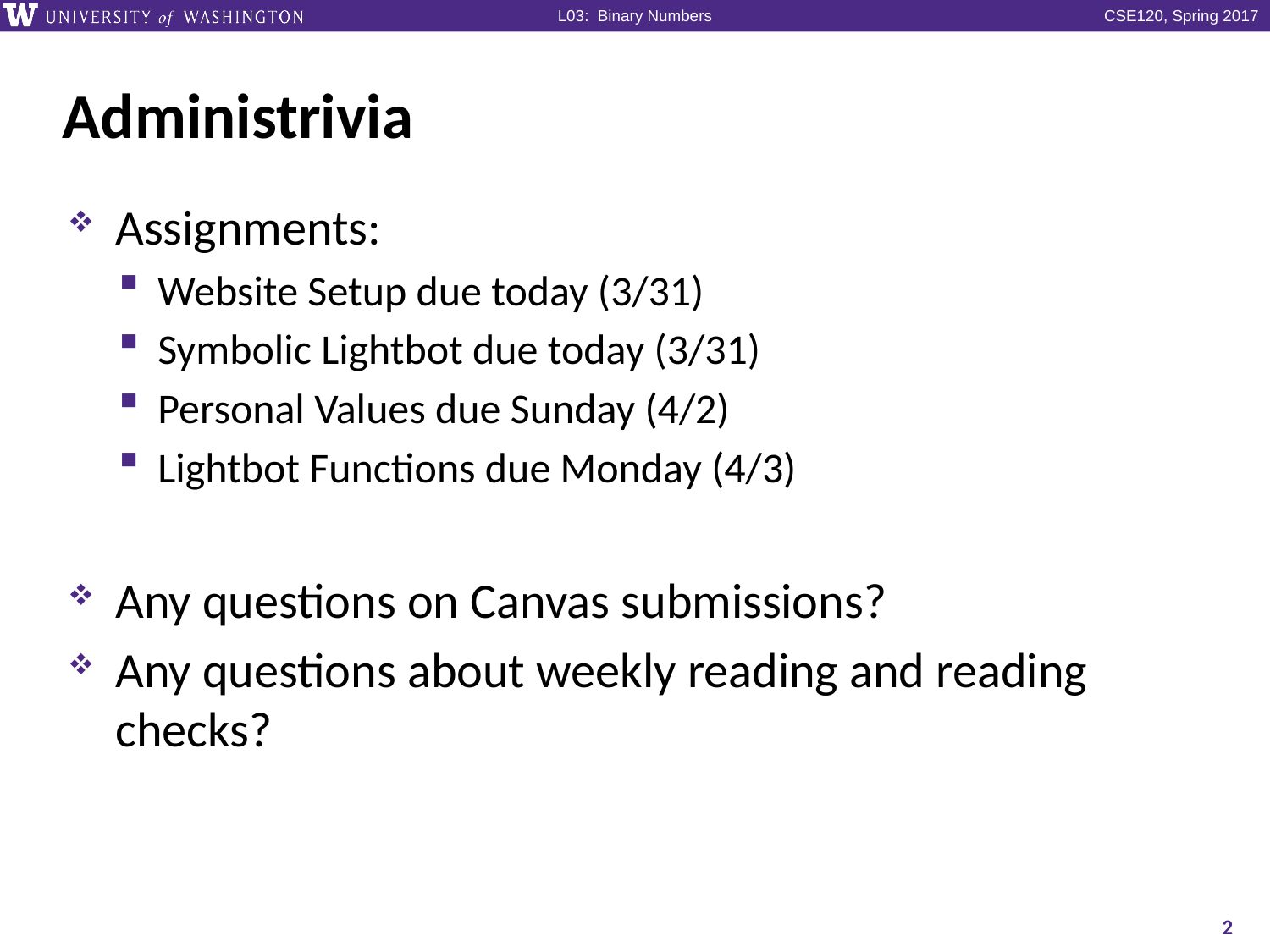

# Administrivia
Assignments:
Website Setup due today (3/31)
Symbolic Lightbot due today (3/31)
Personal Values due Sunday (4/2)
Lightbot Functions due Monday (4/3)

Any questions on Canvas submissions?
Any questions about weekly reading and reading checks?

2